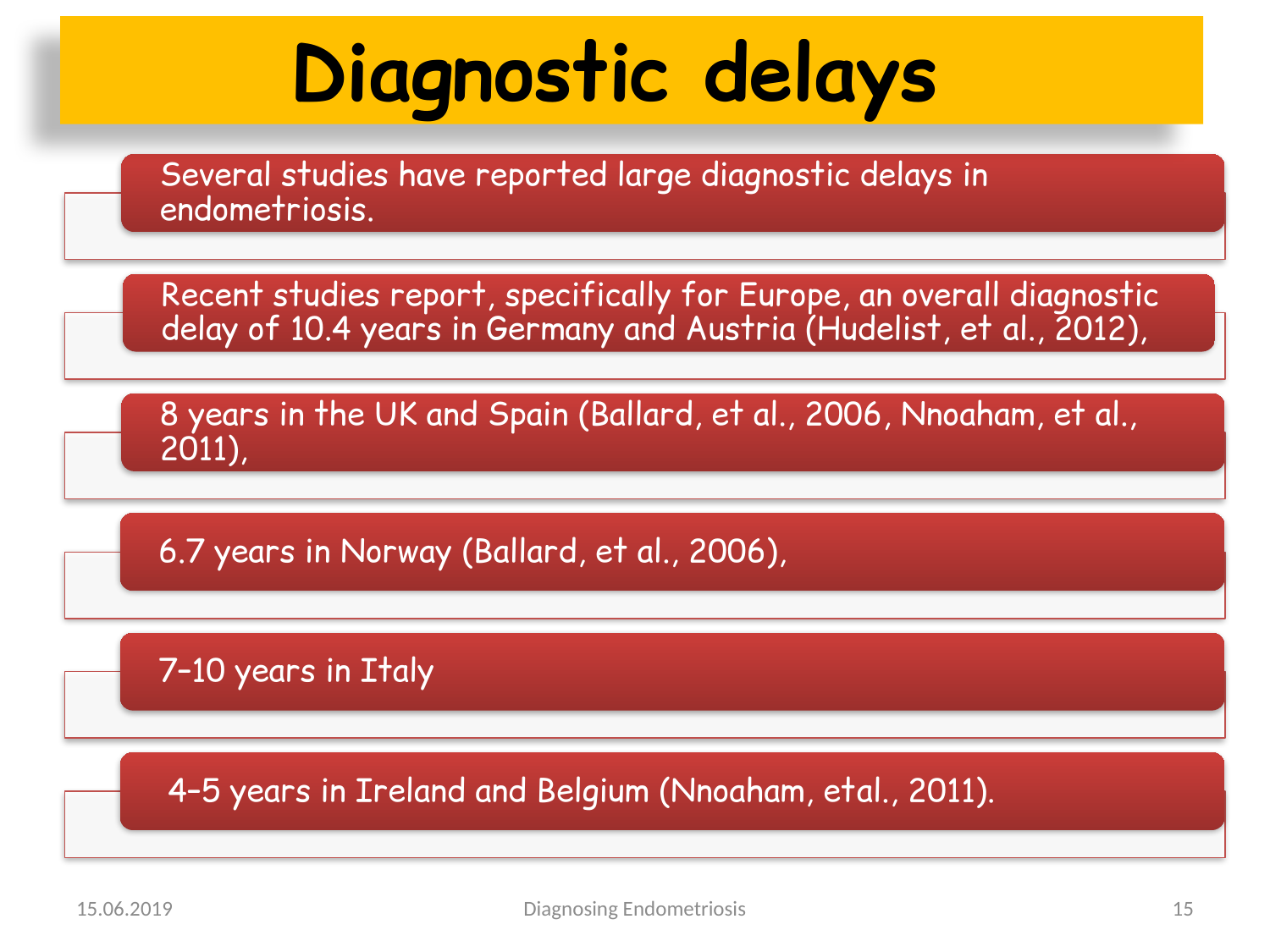

Diagnostic delays
Several studies have reported large diagnostic delays in endometriosis.
Recent studies report, specifically for Europe, an overall diagnostic delay of 10.4 years in Germany and Austria (Hudelist, et al., 2012),
8 years in the UK and Spain (Ballard, et al., 2006, Nnoaham, et al., 2011),
6.7 years in Norway (Ballard, et al., 2006),
7–10 years in Italy
 4–5 years in Ireland and Belgium (Nnoaham, etal., 2011).
15.06.2019
Diagnosing Endometriosis
15